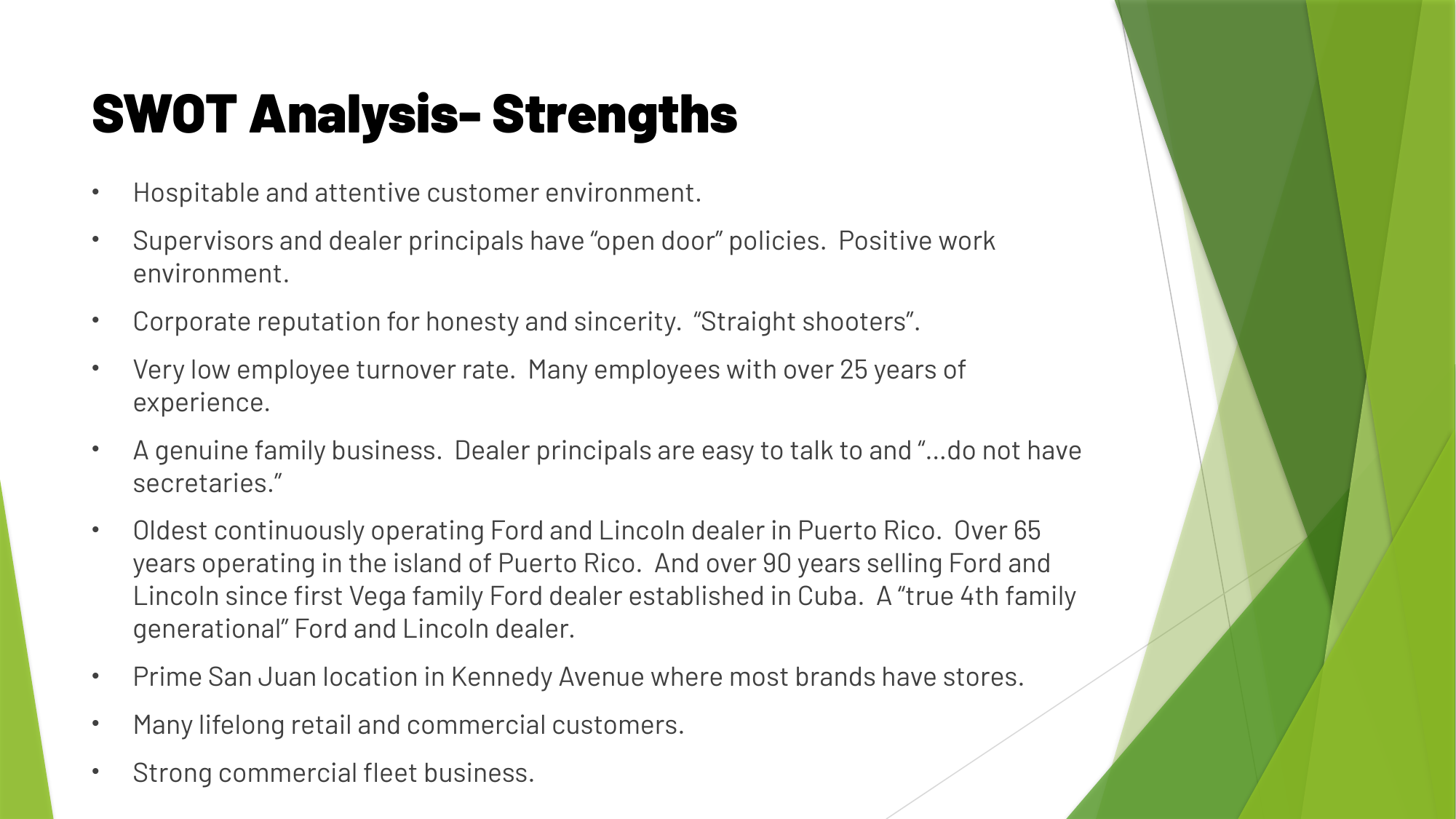

# SWOT Analysis- Strengths
Hospitable and attentive customer environment.
Supervisors and dealer principals have “open door” policies.  Positive work environment.
Corporate reputation for honesty and sincerity.  “Straight shooters”.
Very low employee turnover rate.  Many employees with over 25 years of experience.
A genuine family business.  Dealer principals are easy to talk to and “…do not have secretaries.”
Oldest continuously operating Ford and Lincoln dealer in Puerto Rico.  Over 65 years operating in the island of Puerto Rico.  And over 90 years selling Ford and Lincoln since first Vega family Ford dealer established in Cuba.  A “true 4th family generational” Ford and Lincoln dealer.
Prime San Juan location in Kennedy Avenue where most brands have stores.
Many lifelong retail and commercial customers.
Strong commercial fleet business.